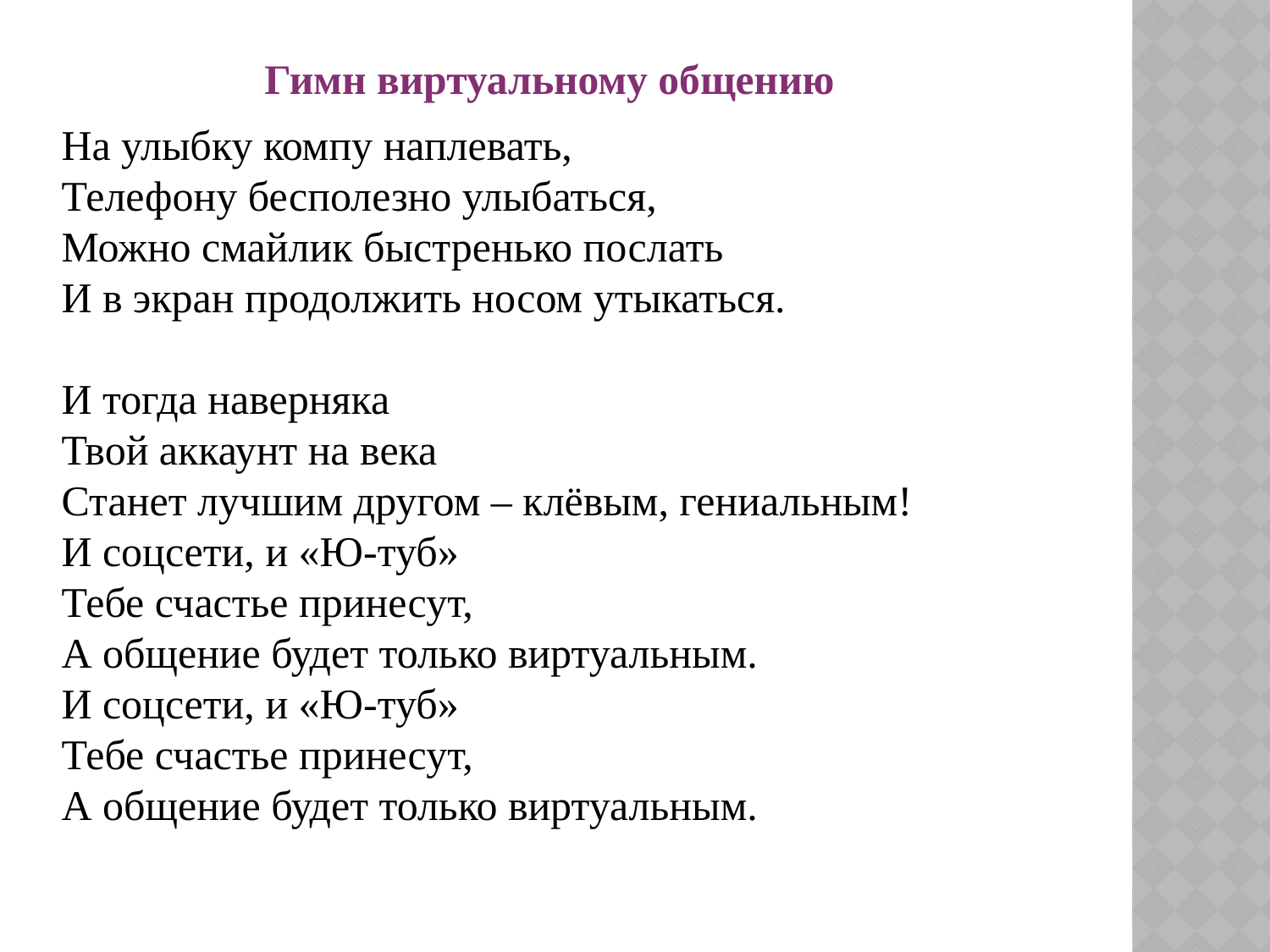

Гимн виртуальному общению
# На улыбку компу наплевать, Телефону бесполезно улыбаться, Можно смайлик быстренько послать И в экран продолжить носом утыкаться. И тогда наверняка Твой аккаунт на века Станет лучшим другом – клёвым, гениальным! И соцсети, и «Ю-туб» Тебе счастье принесут, А общение будет только виртуальным. И соцсети, и «Ю-туб» Тебе счастье принесут, А общение будет только виртуальным.